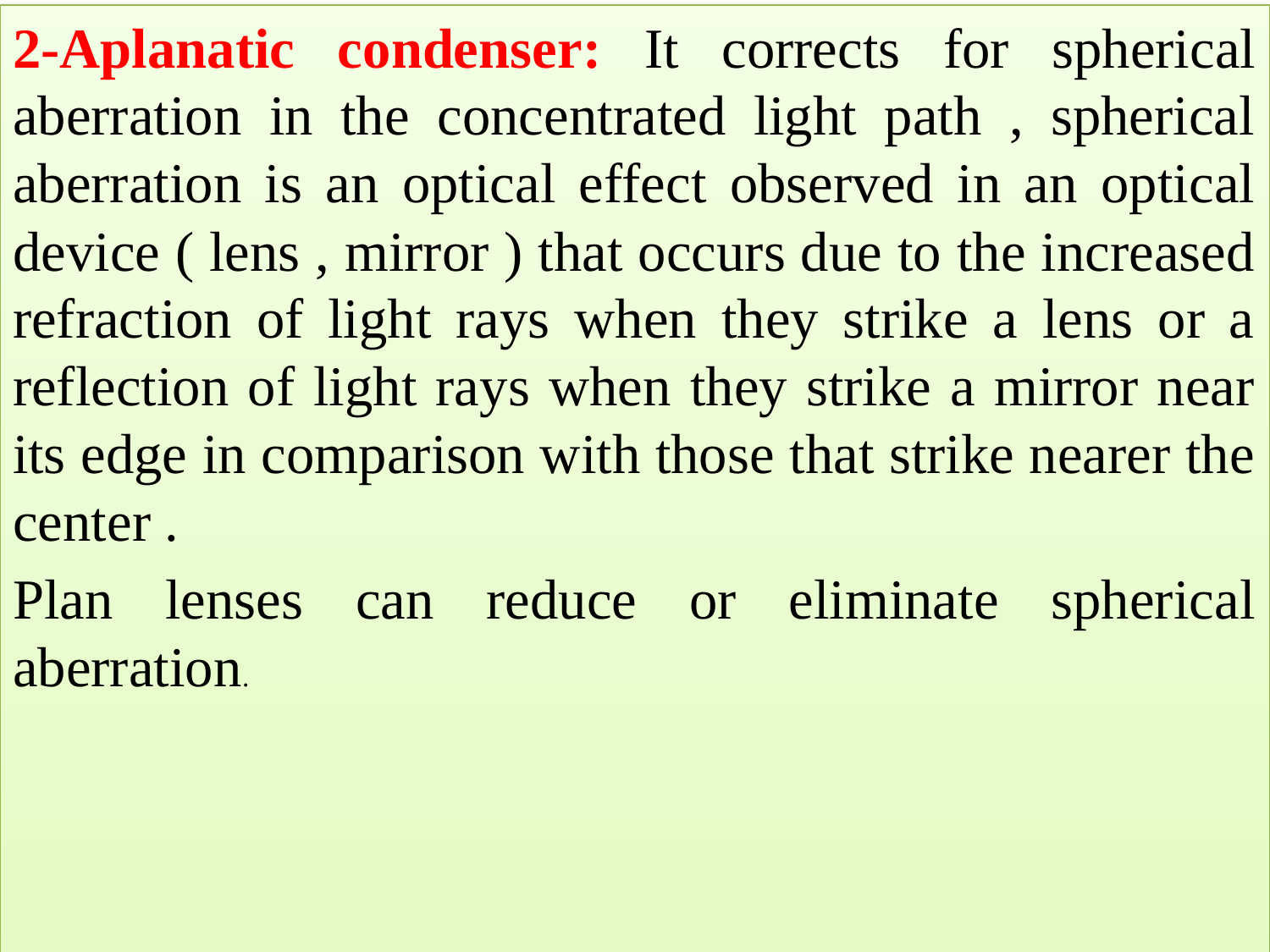

2-Aplanatic condenser: It corrects for spherical aberration in the concentrated light path , spherical aberration is an optical effect observed in an optical device ( lens , mirror ) that occurs due to the increased refraction of light rays when they strike a lens or a reflection of light rays when they strike a mirror near its edge in comparison with those that strike nearer the center .

Plan lenses can reduce or eliminate spherical aberration.